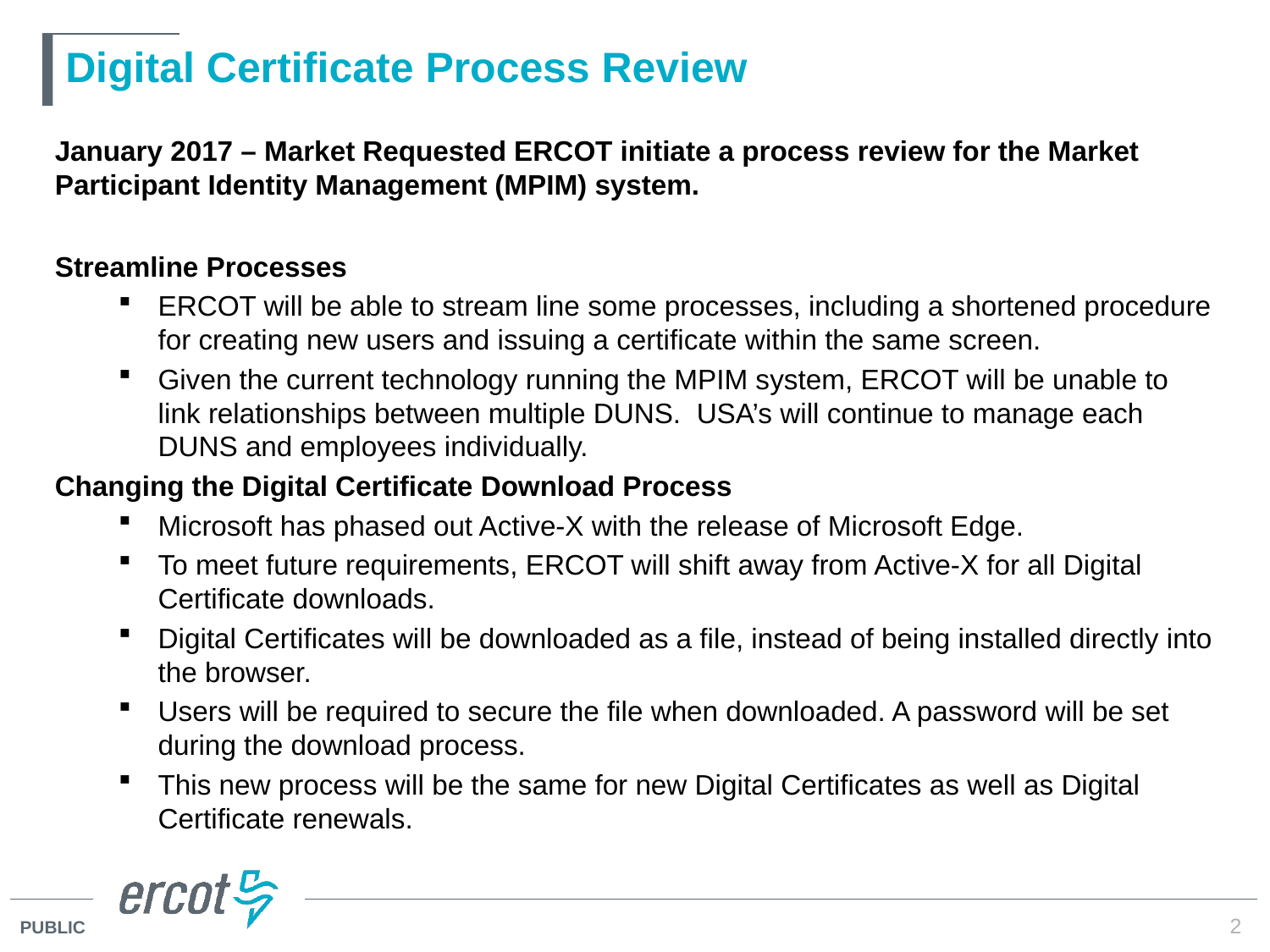

# Digital Certificate Process Review
January 2017 – Market Requested ERCOT initiate a process review for the Market Participant Identity Management (MPIM) system.

Streamline Processes
ERCOT will be able to stream line some processes, including a shortened procedure for creating new users and issuing a certificate within the same screen.
Given the current technology running the MPIM system, ERCOT will be unable to link relationships between multiple DUNS.  USA’s will continue to manage each DUNS and employees individually.
Changing the Digital Certificate Download Process
Microsoft has phased out Active-X with the release of Microsoft Edge.
To meet future requirements, ERCOT will shift away from Active-X for all Digital Certificate downloads.
Digital Certificates will be downloaded as a file, instead of being installed directly into the browser.
Users will be required to secure the file when downloaded. A password will be set during the download process.
This new process will be the same for new Digital Certificates as well as Digital Certificate renewals.
2